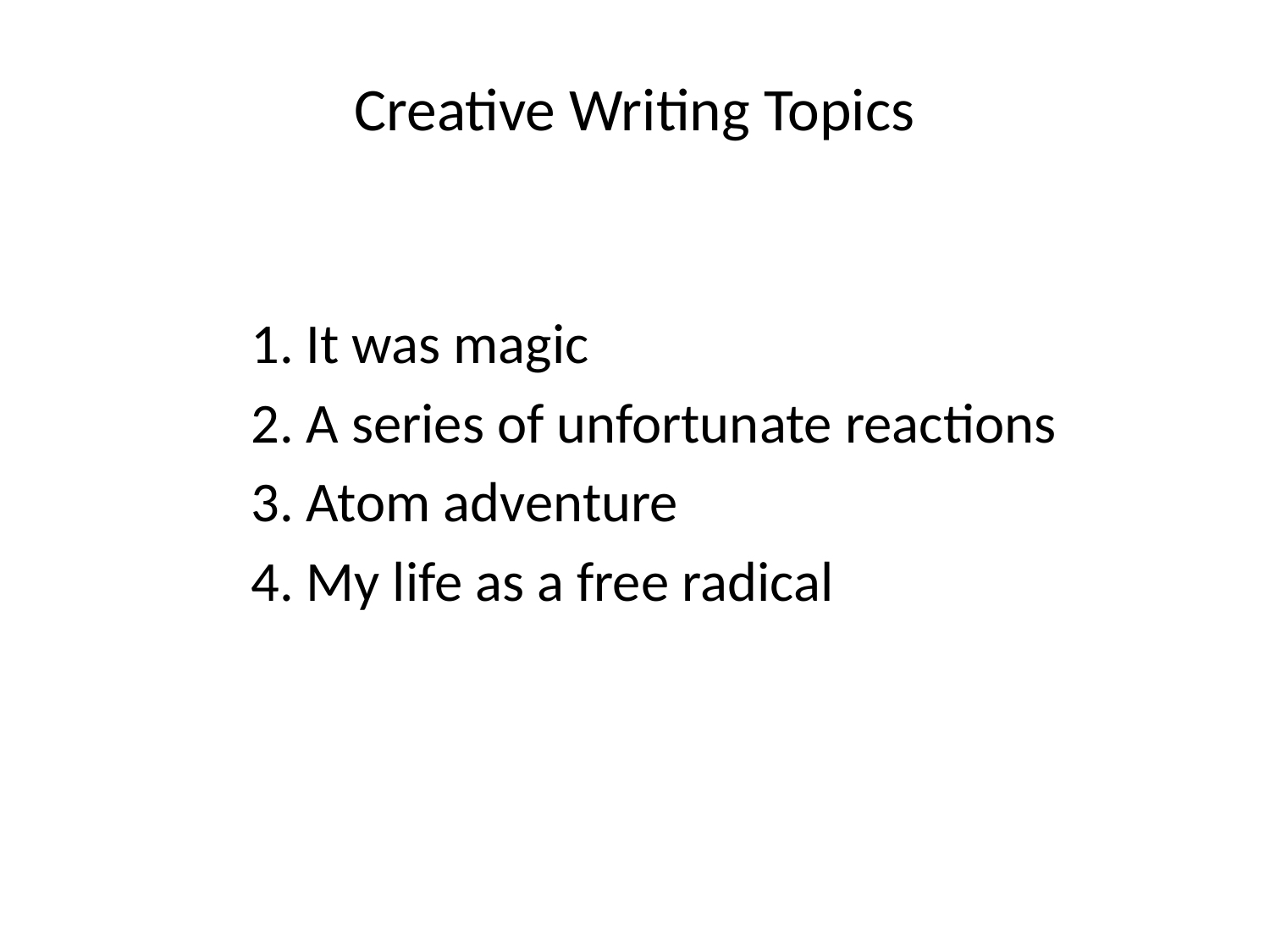

# Creative Writing Topics

		1. It was magic
		2. A series of unfortunate reactions
		3. Atom adventure
		4. My life as a free radical